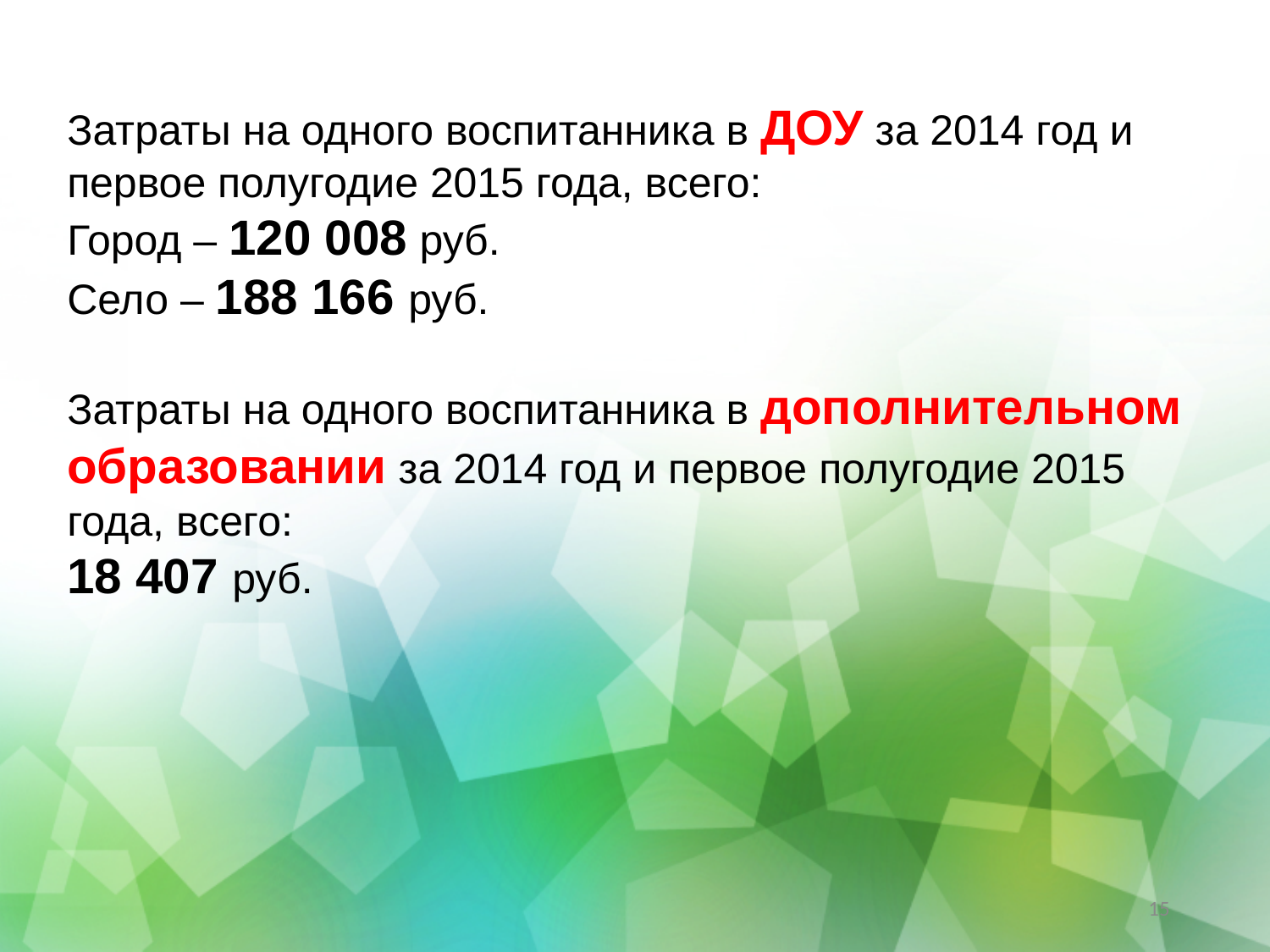

Затраты на одного воспитанника в ДОУ за 2014 год и первое полугодие 2015 года, всего:
Город – 120 008 руб.
Село – 188 166 руб.

Затраты на одного воспитанника в дополнительном образовании за 2014 год и первое полугодие 2015 года, всего:
18 407 руб.
15